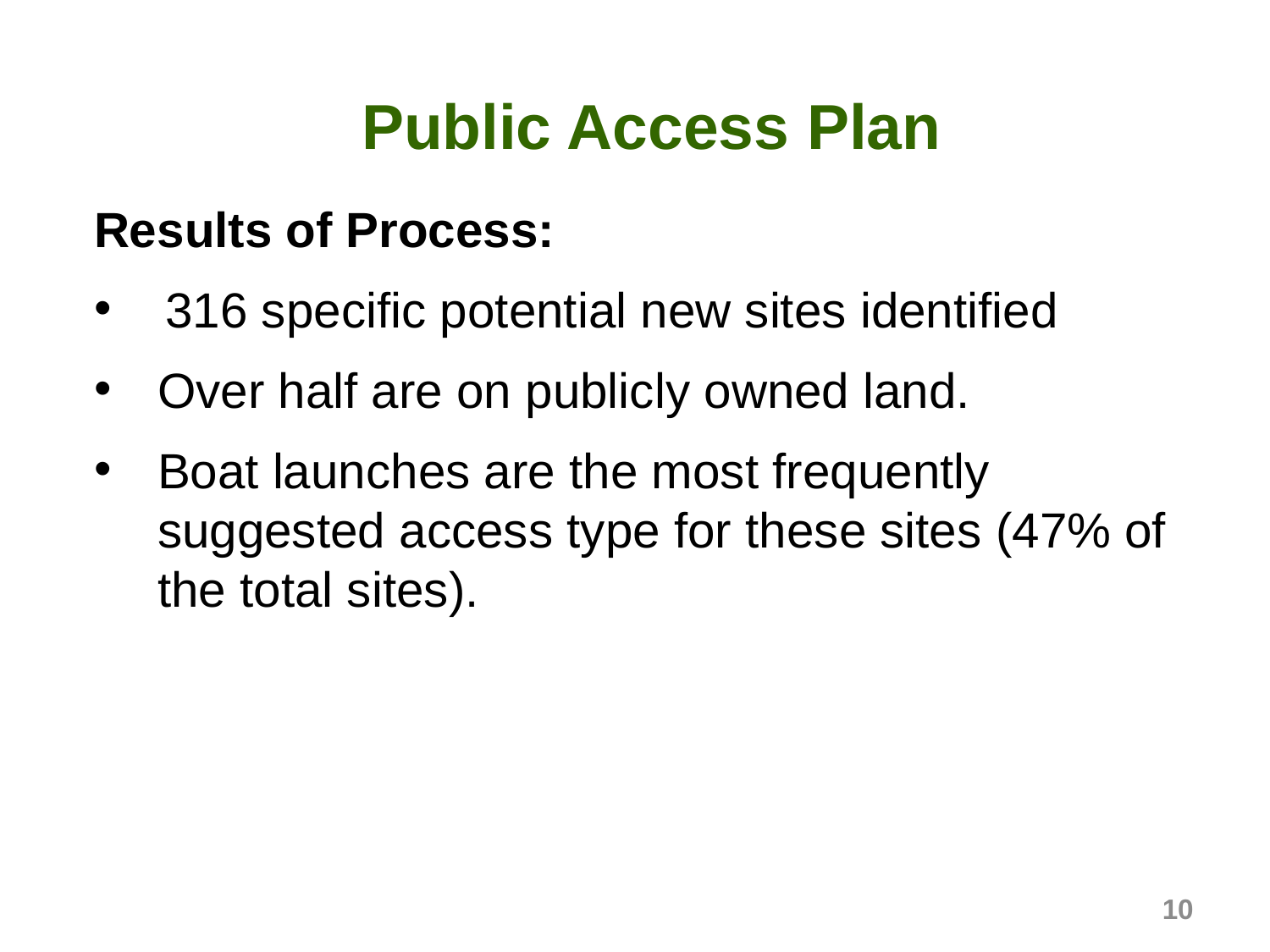

Public Access Plan
Results of Process:
316 specific potential new sites identified
Over half are on publicly owned land.
Boat launches are the most frequently suggested access type for these sites (47% of the total sites).

10